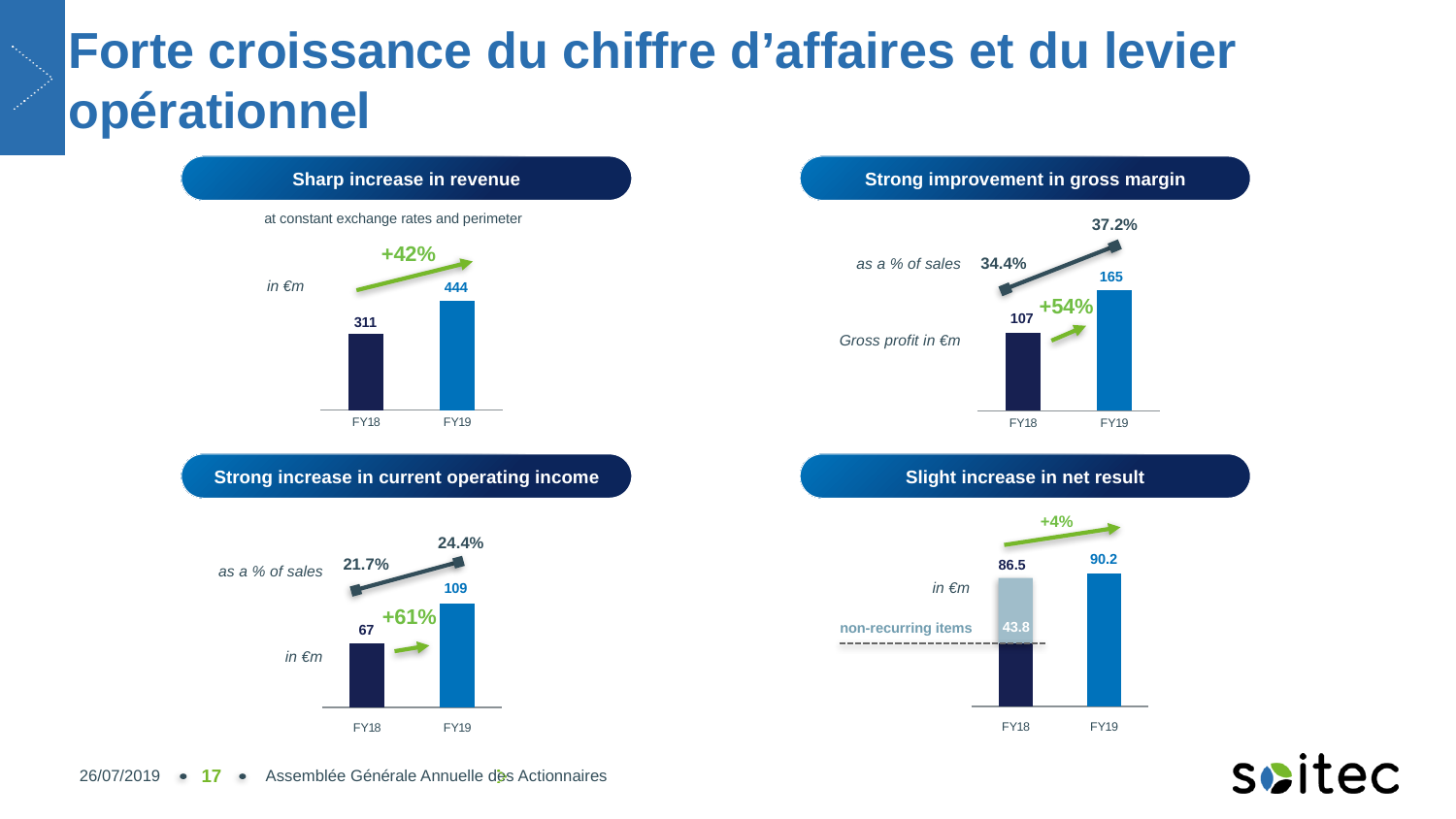

# Forte croissance du chiffre d’affaires et du levier opérationnel
Sharp increase in revenue
Strong improvement in gross margin
at constant exchange rates and perimeter
+42%
in €m
444

### Chart

| Category | Série 1 |
|---|---|
| FY18 | 311.0 |
| FY19 | 444.0 |
311
37.2%
34.4%
as a % of sales

165

### Chart

| Category | Série 1 |
|---|---|
| FY18 | 107.0 |
| FY19 | 165.0 |
107
Gross profit in €m
+54%
Strong increase in current operating income
24.4%
21.7%
as a % of sales

109

### Chart

| Category | Série 1 |
|---|---|
| FY18 | 67.0 |
| FY19 | 109.0 |
67
in €m
Slight increase in net result
+4%
in €m

### Chart

| Category |
|---|
67
90.2
86.5

### Chart

| Category | Série 1 |
|---|---|
| FY18 | 86.5 |
| FY19 | 90.2 |
+61%
43.8
non-recurring items
26/07/2019
17
Assemblée Générale Annuelle des Actionnaires